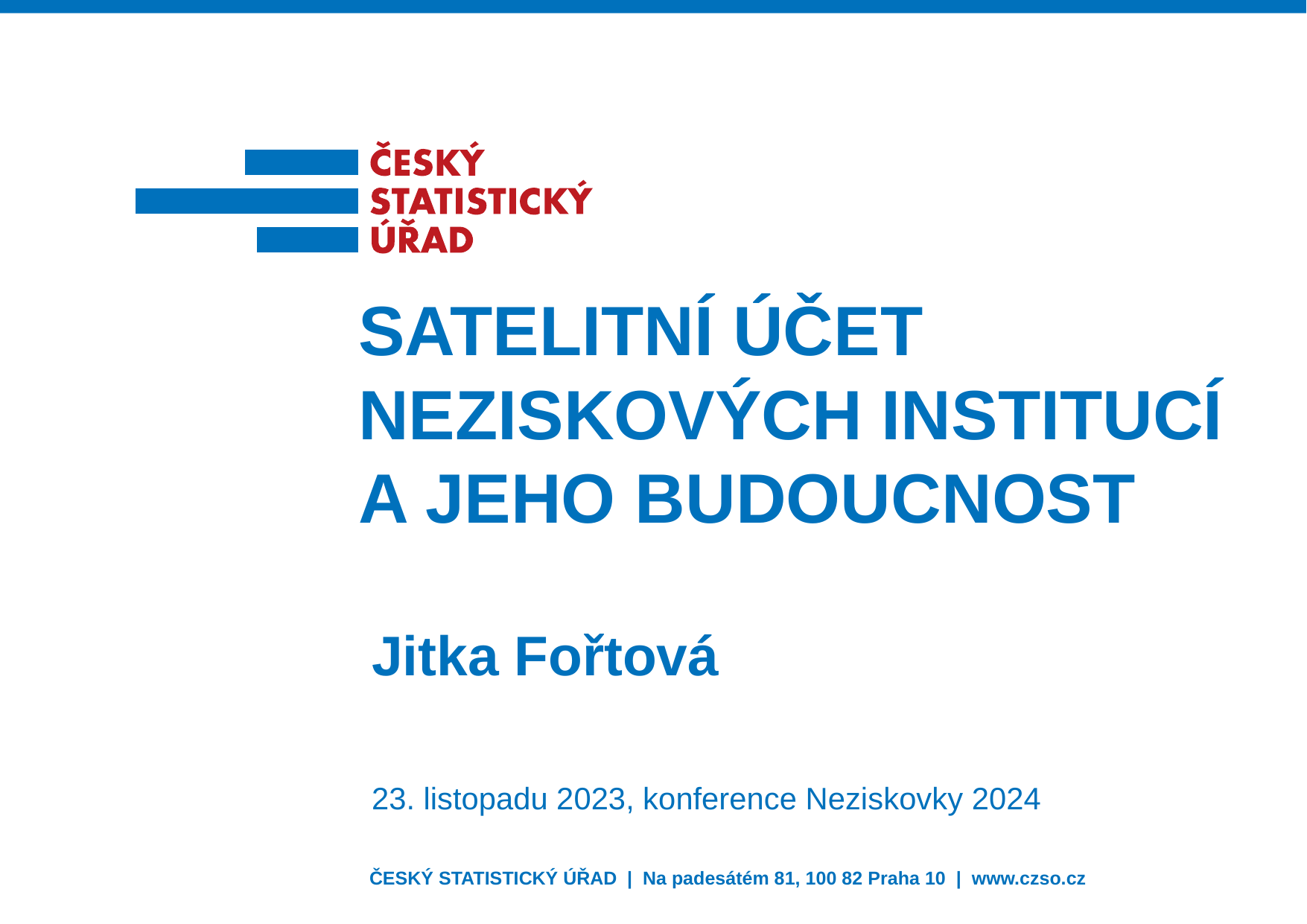

Satelitní účet neziskových institucí a jeho budoucnost
Jitka Fořtová

23. listopadu 2023, konference Neziskovky 2024